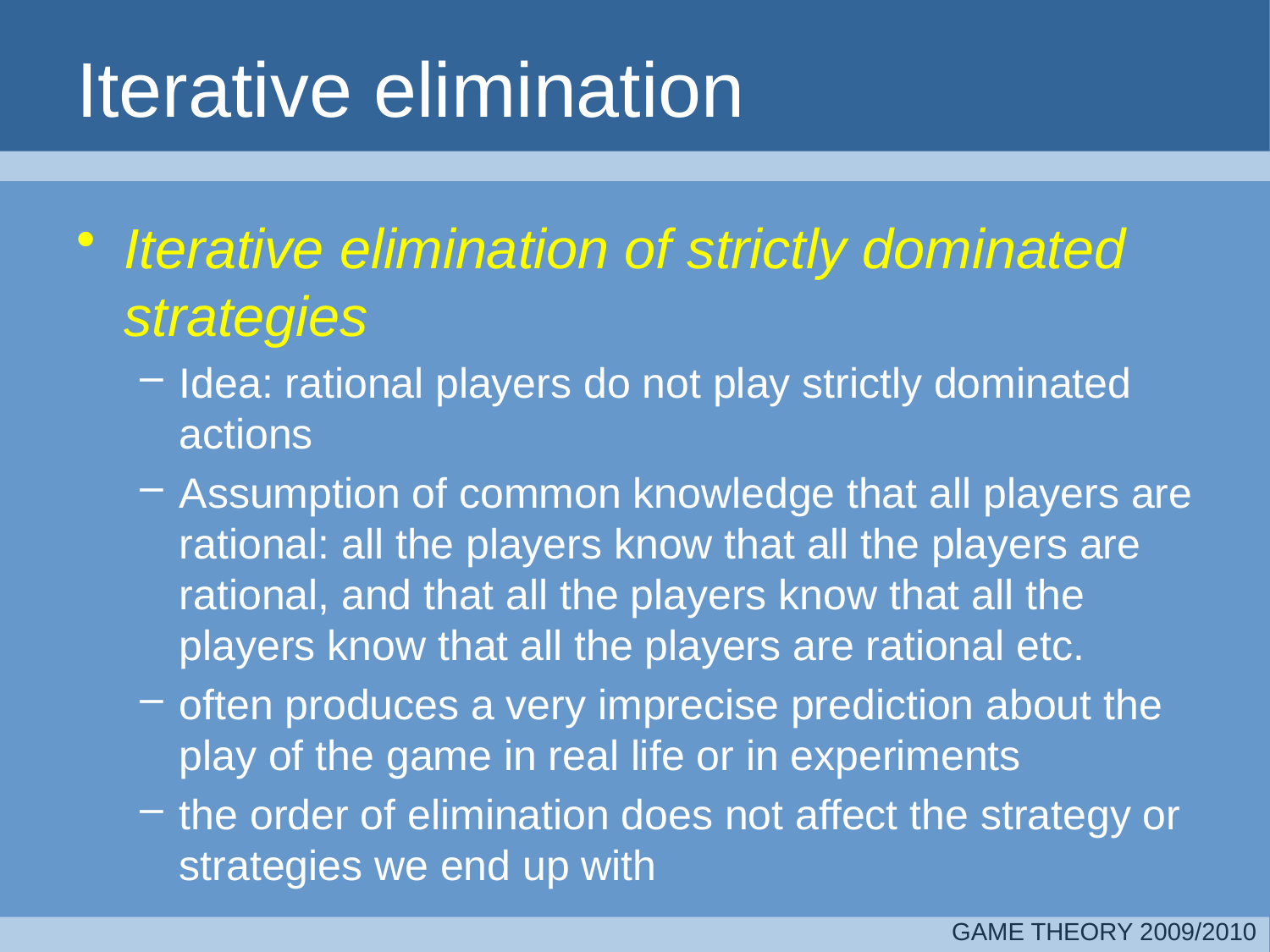

# Iterative elimination
Iterative elimination of strictly dominated strategies
Idea: rational players do not play strictly dominated actions
Assumption of common knowledge that all players are rational: all the players know that all the players are rational, and that all the players know that all the players know that all the players are rational etc.
often produces a very imprecise prediction about the play of the game in real life or in experiments
the order of elimination does not affect the strategy or strategies we end up with

GAME THEORY 2009/2010